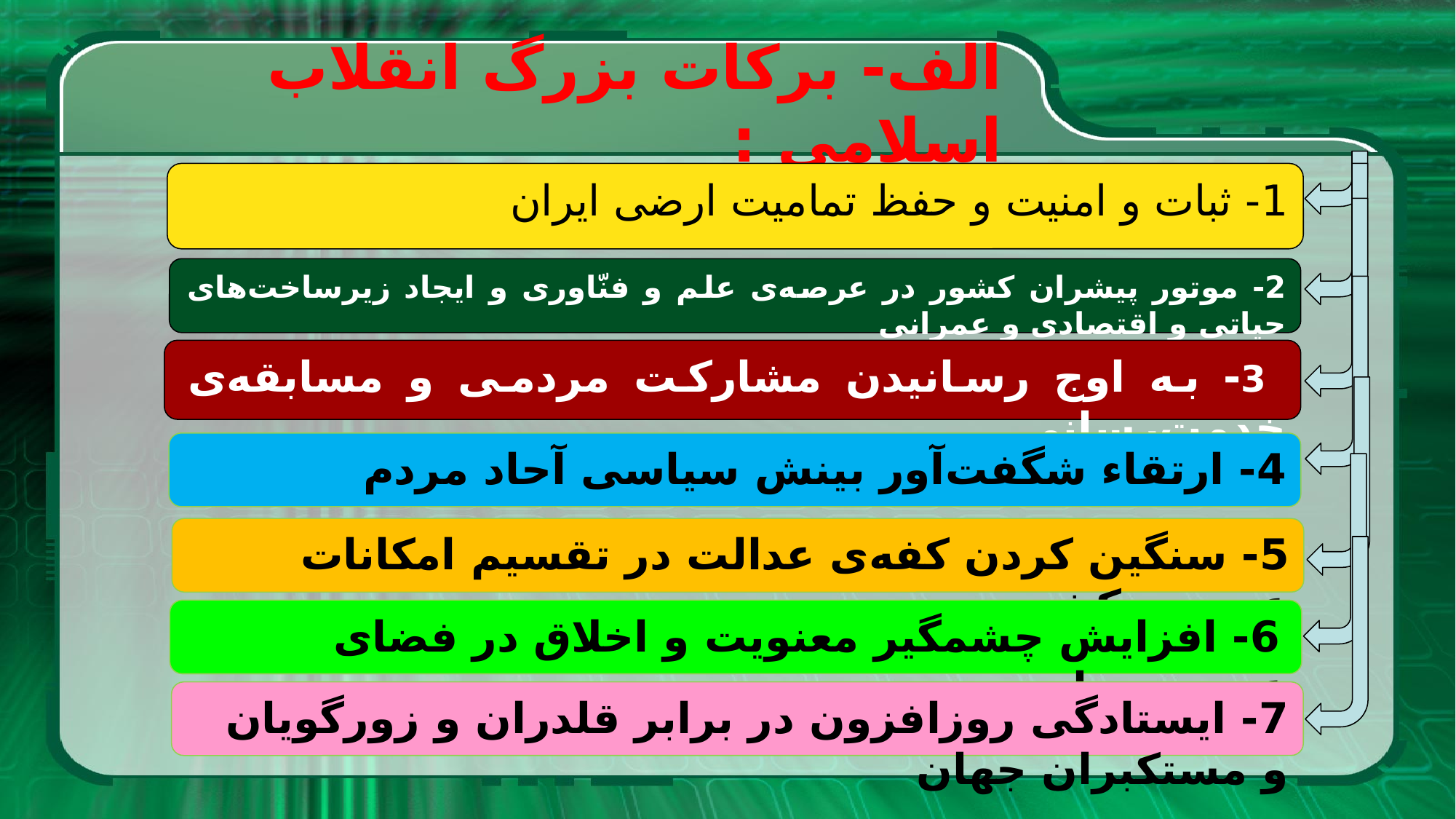

# الف- برکات بزرگ انقلاب اسلامی :

1- ثبات و امنیت و حفظ تمامیت ارضی ایران

2- موتور پیشران کشور در عرصه‌ی علم و فنّاوری و ایجاد زیرساخت‌های حیاتی و اقتصادی و عمرانی

 3- به اوج رسانیدن مشارکت مردمی و مسابقه‌ی خدمت‌رسانی

4- ارتقاء شگفت‌آور بینش سیاسی آحاد مردم

5- سنگین کردن کفه‌ی عدالت در تقسیم امکانات عمومی کشور

 6- افزایش چشمگیر معنویت و اخلاق در فضای عمومی جامعه
7- ایستادگی روزافزون در برابر قلدران و زورگویان و مستکبران جهان